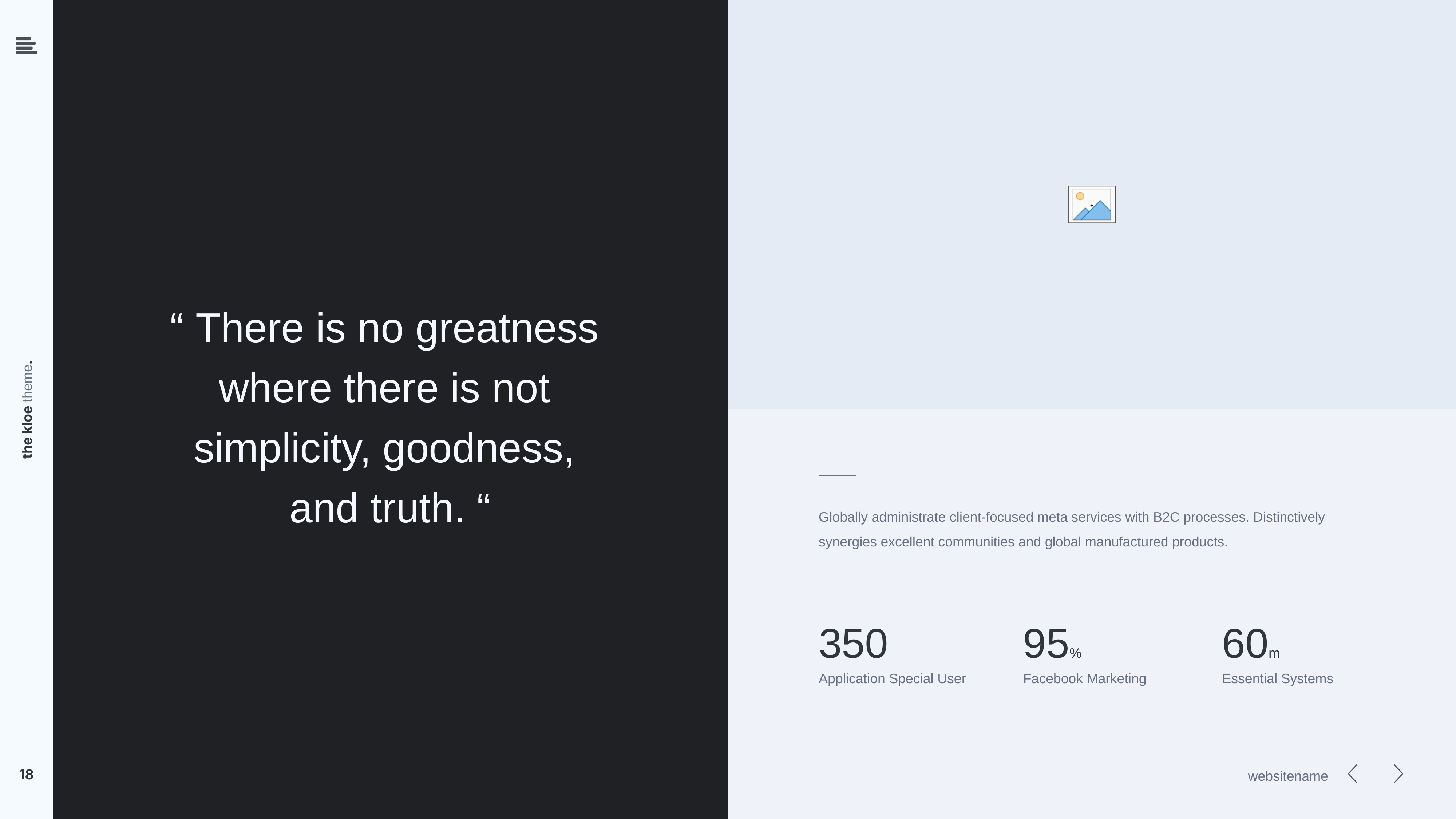

“ There is no greatness
where there is not
simplicity, goodness,
and truth. “
Globally administrate client-focused meta services with B2C processes. Distinctively
synergies excellent communities and global manufactured products.
350
Application Special User
95%
Facebook Marketing
60m
Essential Systems
18